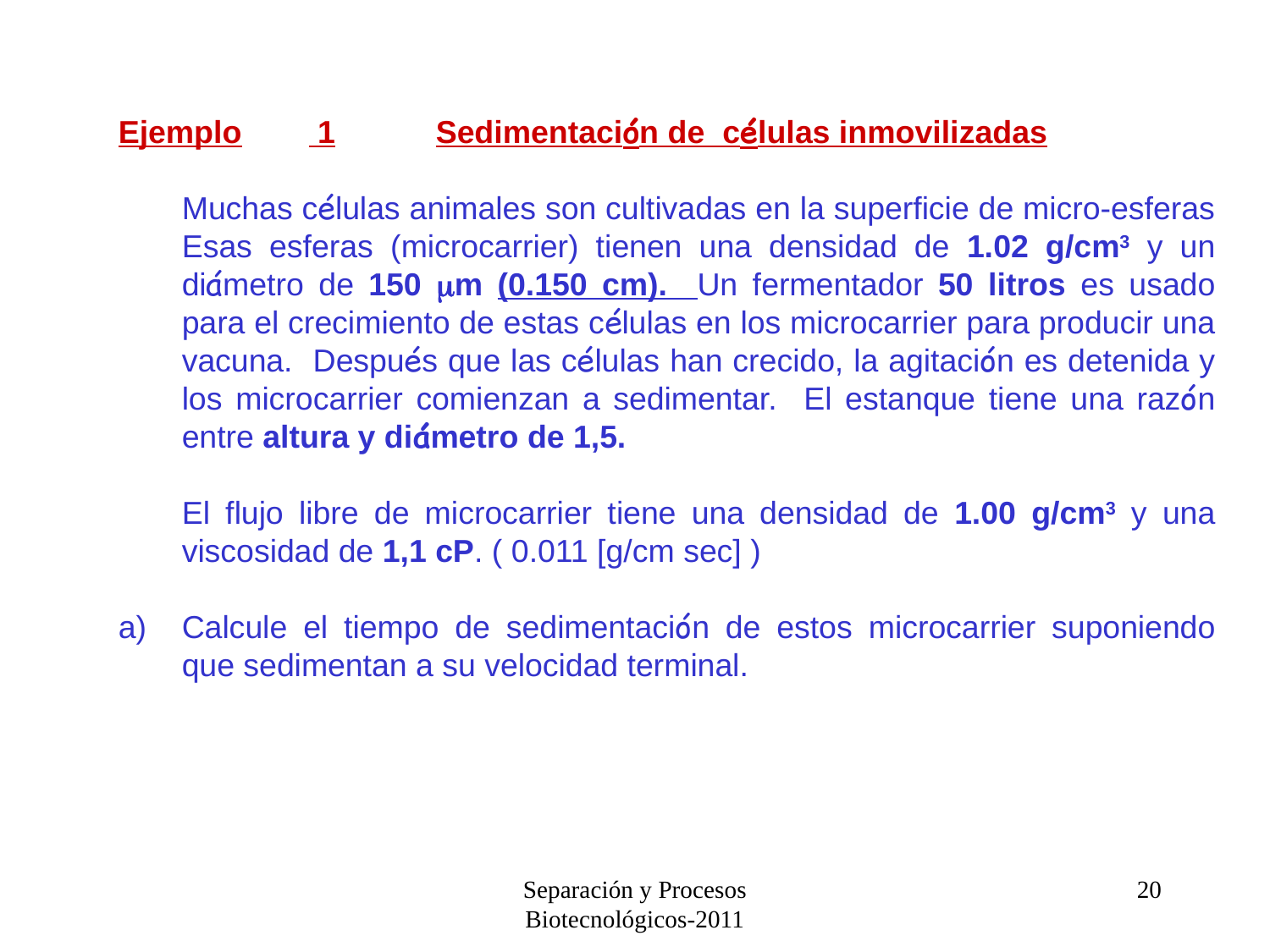

Ejemplo	 1	Sedimentación de  células inmovilizadas

	Muchas células animales son cultivadas en la superficie de micro-esferas Esas esferas (microcarrier) tienen una densidad de 1.02 g/cm3 y un diámetro de 150 μm (0.150 cm).  Un fermentador 50 litros es usado para el crecimiento de estas células en los microcarrier para producir una vacuna.  Después que las células han crecido, la agitación es detenida y los microcarrier comienzan a sedimentar.  El estanque tiene una razón entre altura y diámetro de 1,5.

	El flujo libre de microcarrier tiene una densidad de 1.00 g/cm3 y una viscosidad de 1,1 cP. ( 0.011 [g/cm sec] )

Calcule el tiempo de sedimentación de estos microcarrier suponiendo que sedimentan a su velocidad terminal.

Separación y Procesos Biotecnológicos-2011
20